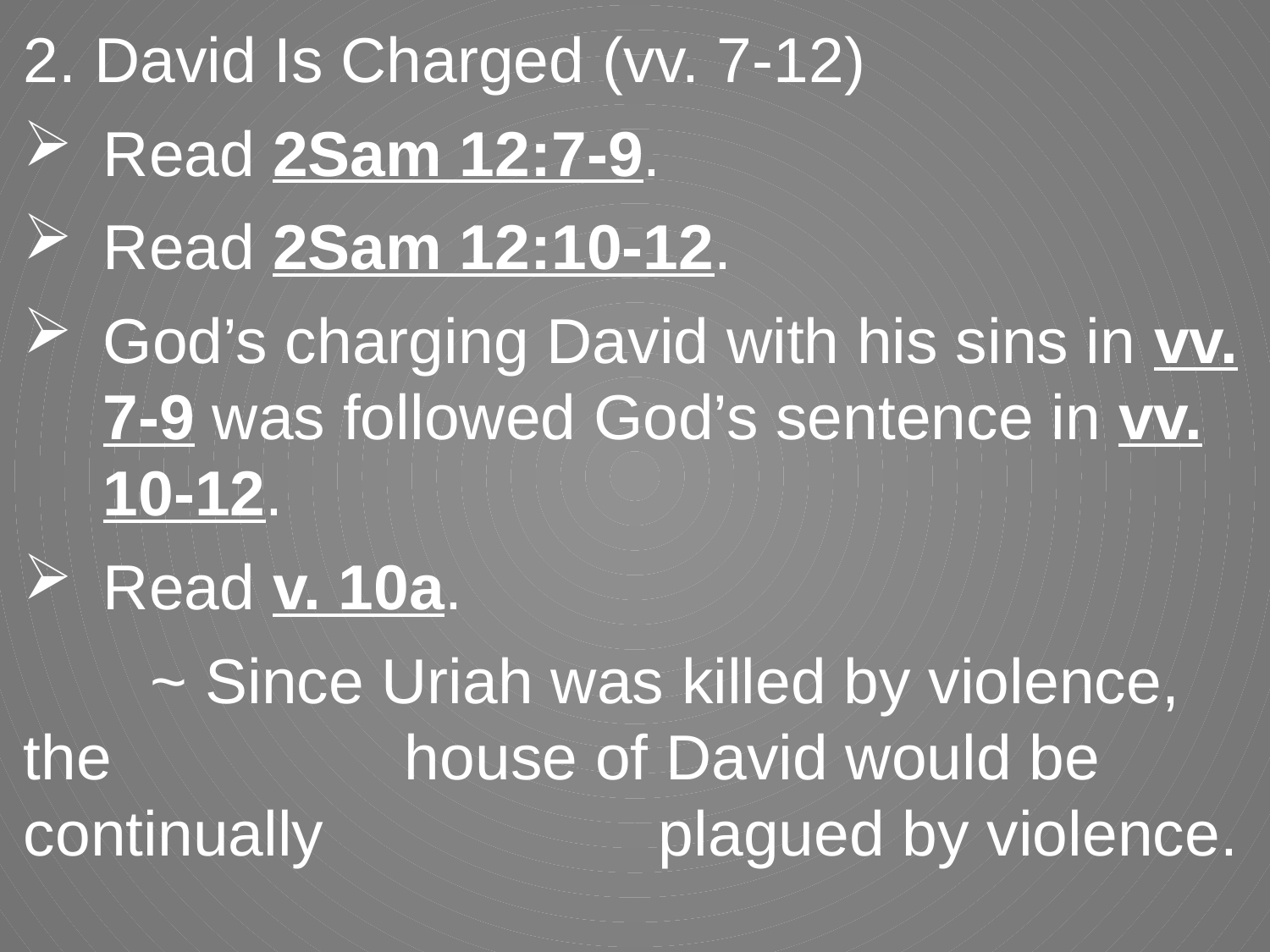

2. David Is Charged (vv. 7-12)
Read 2Sam 12:7-9.
Read 2Sam 12:10-12.
God’s charging David with his sins in vv. 7-9 was followed God’s sentence in vv. 10-12.
Read v. 10a.
	~ Since Uriah was killed by violence, the 			house of David would be continually 			plagued by violence.